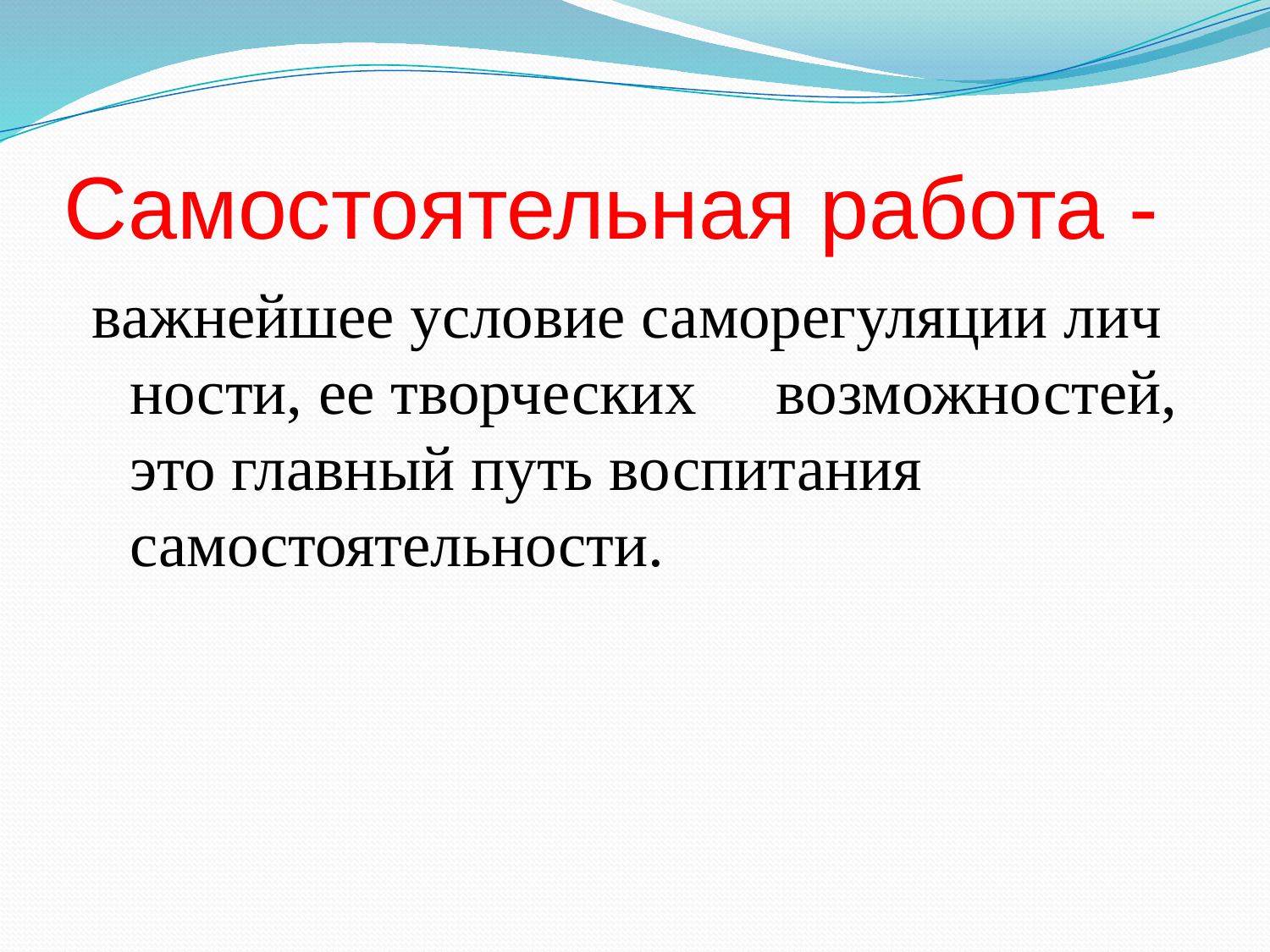

# Самостоятельная работа -
важнейшее условие саморегуляции личности, ее творческих возможностей, это главный путь воспитания самостоятельности.